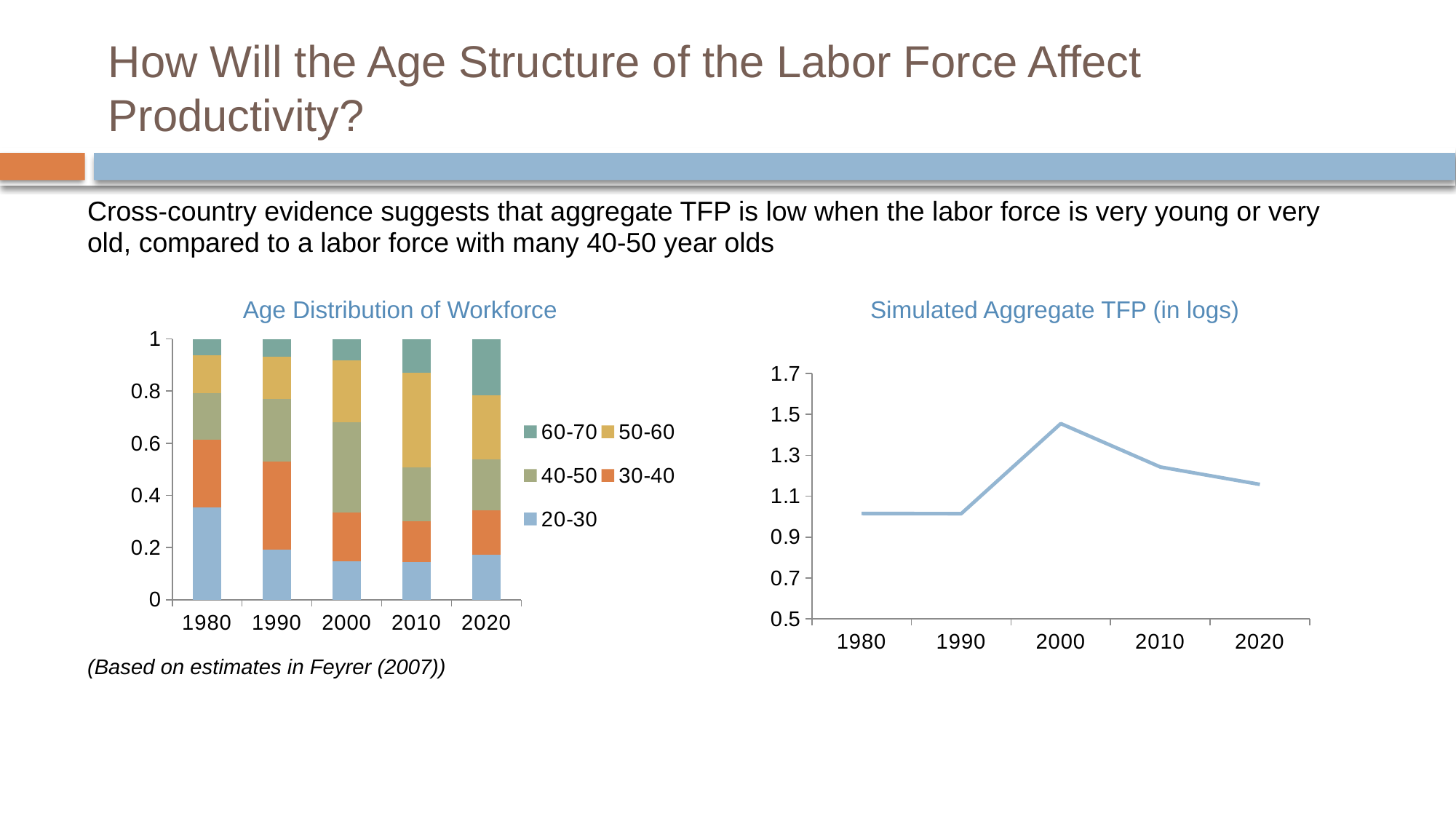

# How Will the Age Structure of the Labor Force Affect Productivity?
| Cross-country evidence suggests that aggregate TFP is low when the labor force is very young or very old, compared to a labor force with many 40-50 year olds |  |
| --- | --- |
| Age Distribution of Workforce | Simulated Aggregate TFP (in logs) |
|  |  |
| (Based on estimates in Feyrer (2007)) |  |

### Chart

| Category | 20-30 | 30-40 | 40-50 | 50-60 | 60-70 |
|---|---|---|---|---|---|
| 1980 | 0.3541666666666667 | 0.2604166666666667 | 0.17708333333333334 | 0.14583333333333334 | 0.0625 |
| 1990 | 0.19230769230769232 | 0.33653846153846156 | 0.2403846153846154 | 0.16346153846153846 | 0.0673076923076923 |
| 2000 | 0.14792899408284024 | 0.1873767258382643 | 0.34516765285996054 | 0.23668639053254437 | 0.08284023668639054 |
| 2010 | 0.14522821576763487 | 0.15560165975103735 | 0.2074688796680498 | 0.3630705394190871 | 0.12863070539419086 |
| 2020 | 0.1715686274509804 | 0.1715686274509804 | 0.19607843137254902 | 0.24509803921568626 | 0.21568627450980393 |

### Chart

| Category | log(TFP) |
|---|---|
| 1980 | 1.015625 |
| 1990 | 1.0144230769230769 |
| 2000 | 1.4548323471400393 |
| 2010 | 1.2429460580912863 |
| 2020 | 1.1578431372549018 |